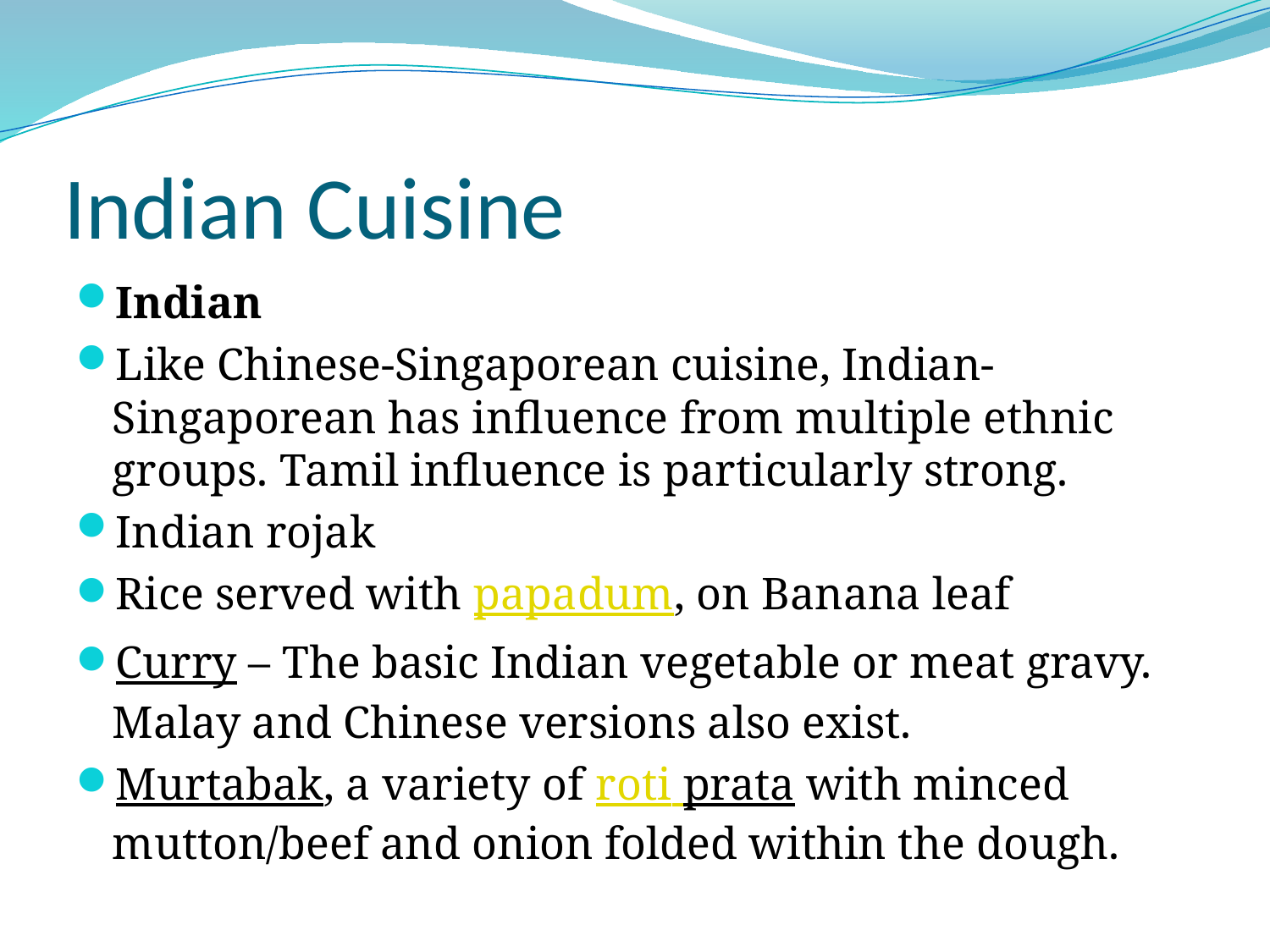

# Indian Cuisine
Indian
Like Chinese-Singaporean cuisine, Indian-Singaporean has influence from multiple ethnic groups. Tamil influence is particularly strong.
Indian rojak
Rice served with papadum, on Banana leaf
Curry – The basic Indian vegetable or meat gravy. Malay and Chinese versions also exist.
Murtabak, a variety of roti prata with minced mutton/beef and onion folded within the dough.